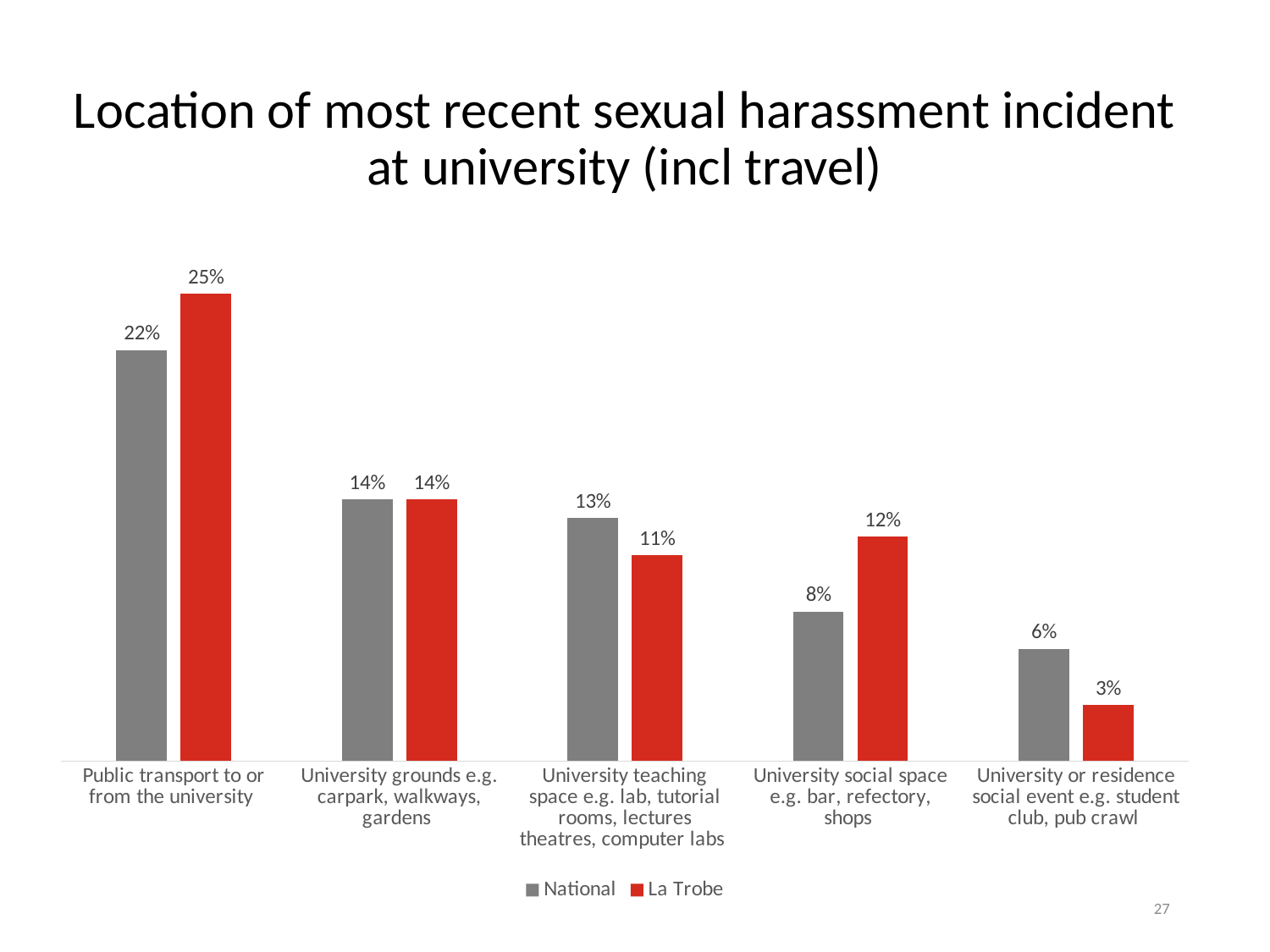

# Location of most recent sexual harassment incident at university (incl travel)

### Chart

| Category | National | La Trobe |
|---|---|---|
| Public transport to or from the university  | 0.22 | 0.25 |
| University grounds e.g. carpark, walkways, gardens  | 0.14 | 0.14 |
| University teaching space e.g. lab, tutorial rooms, lectures theatres, computer labs  | 0.13 | 0.11 |
| University social space e.g. bar, refectory, shops  | 0.08 | 0.12 |
| University or residence social event e.g. student club, pub crawl  | 0.06 | 0.03 |
27